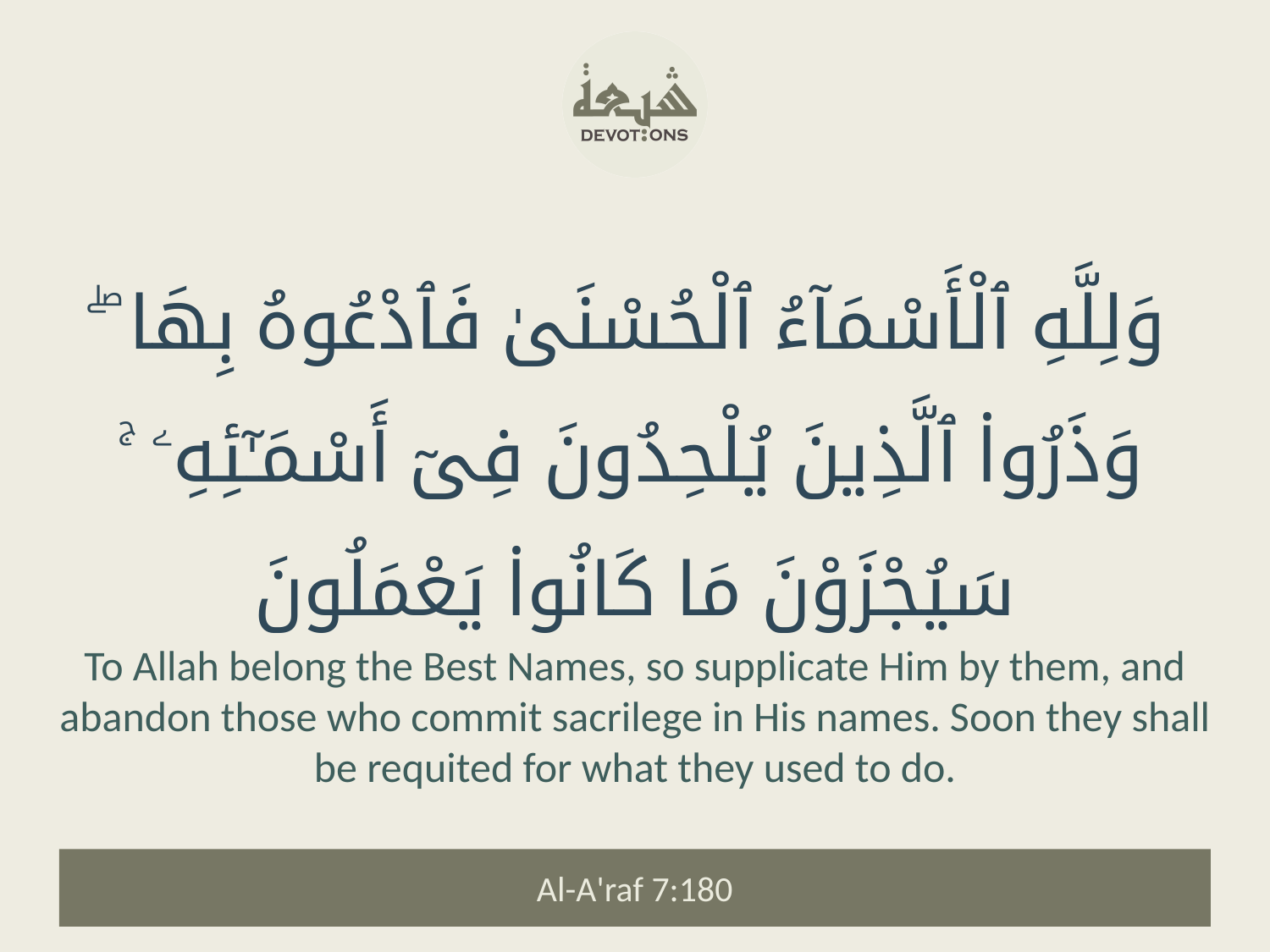

وَلِلَّهِ ٱلْأَسْمَآءُ ٱلْحُسْنَىٰ فَٱدْعُوهُ بِهَا ۖ وَذَرُوا۟ ٱلَّذِينَ يُلْحِدُونَ فِىٓ أَسْمَـٰٓئِهِۦ ۚ سَيُجْزَوْنَ مَا كَانُوا۟ يَعْمَلُونَ
To Allah belong the Best Names, so supplicate Him by them, and abandon those who commit sacrilege in His names. Soon they shall be requited for what they used to do.
Al-A'raf 7:180